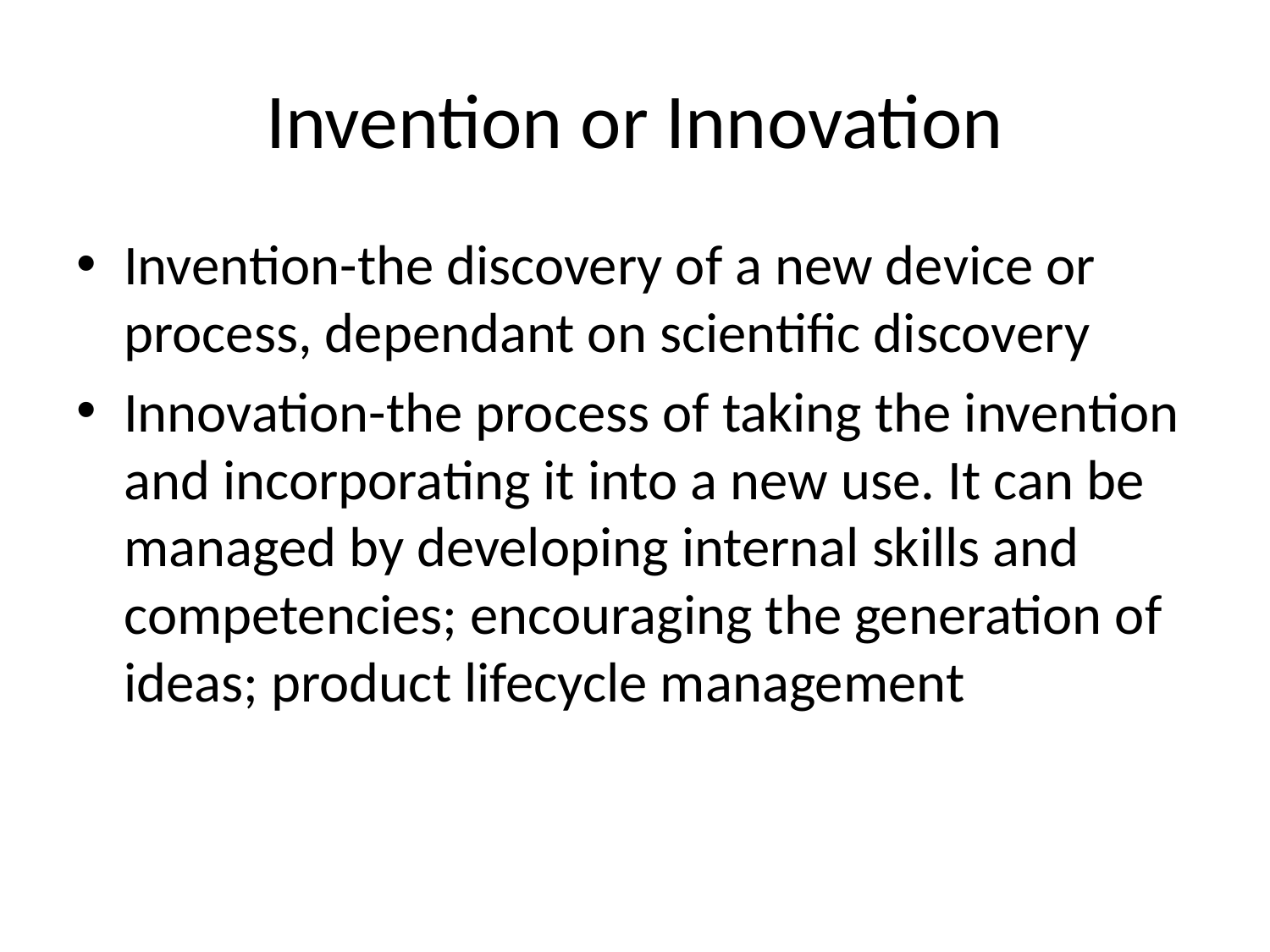

# Invention or Innovation
Invention-the discovery of a new device or process, dependant on scientific discovery
Innovation-the process of taking the invention and incorporating it into a new use. It can be managed by developing internal skills and competencies; encouraging the generation of ideas; product lifecycle management